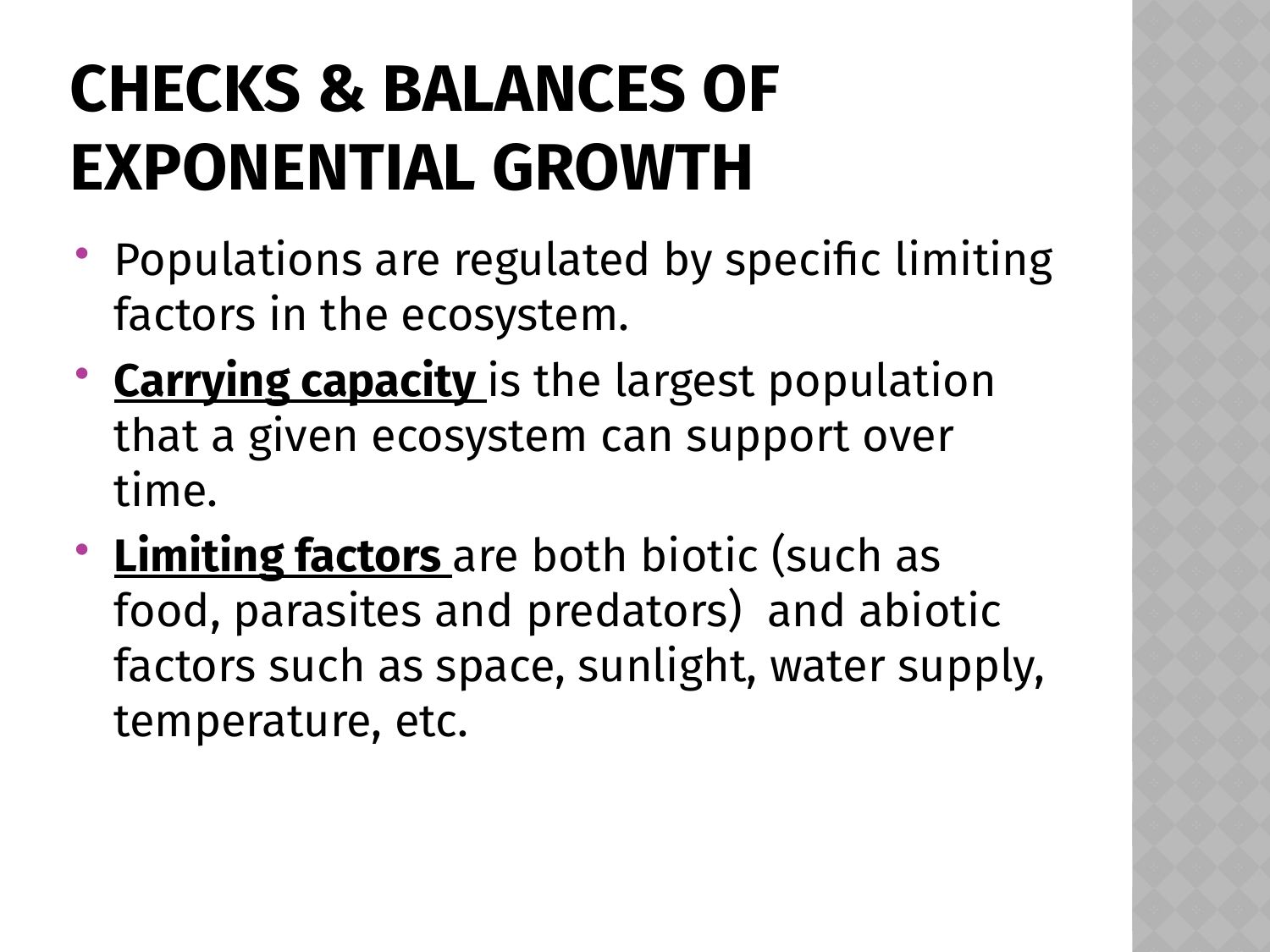

# Checks & Balances of exponential growth
Populations are regulated by specific limiting factors in the ecosystem.
Carrying capacity is the largest population that a given ecosystem can support over time.
Limiting factors are both biotic (such as food, parasites and predators)  and abiotic factors such as space, sunlight, water supply, temperature, etc.